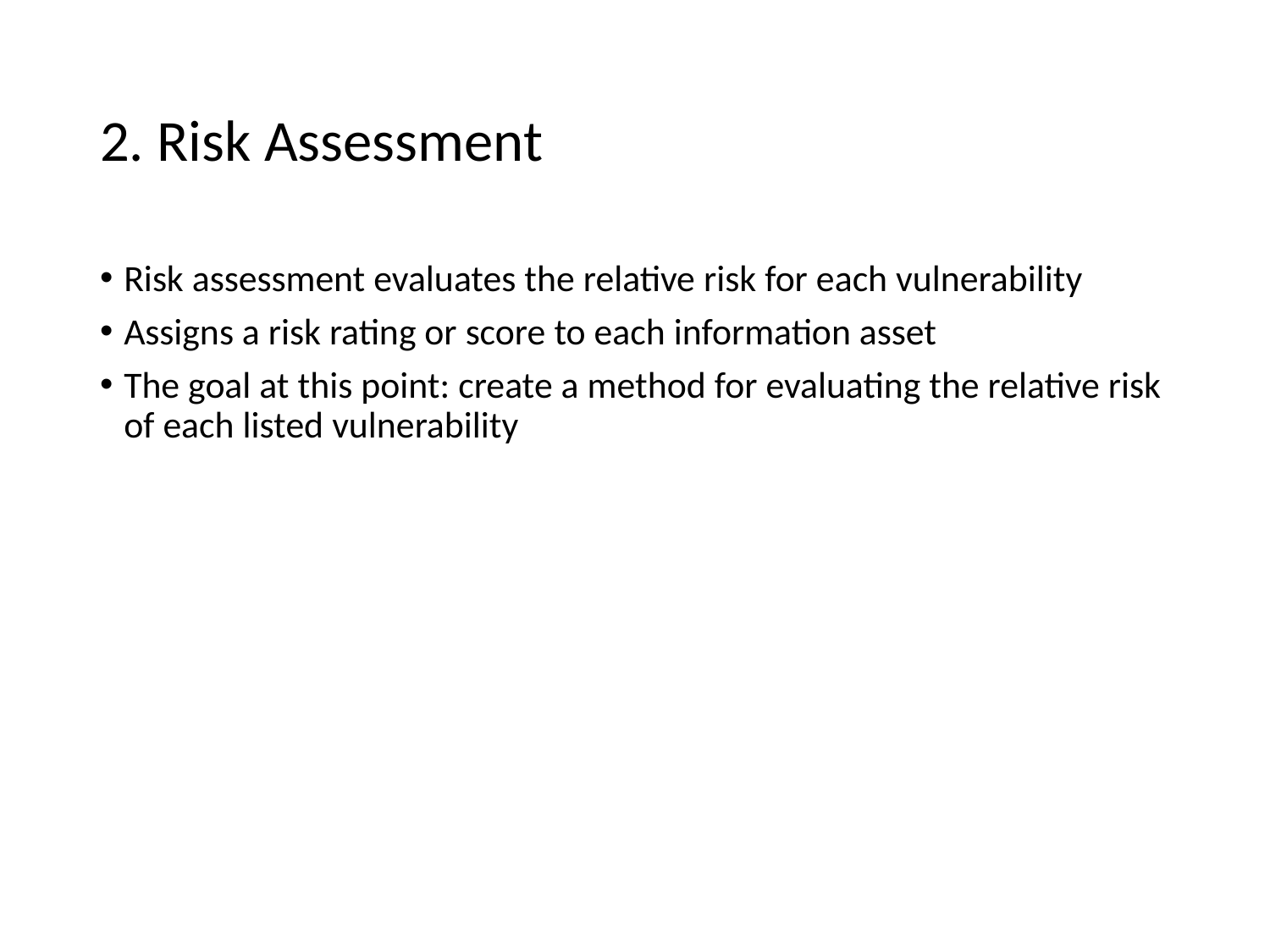

# 2. Risk Assessment
Risk assessment evaluates the relative risk for each vulnerability
Assigns a risk rating or score to each information asset
The goal at this point: create a method for evaluating the relative risk of each listed vulnerability